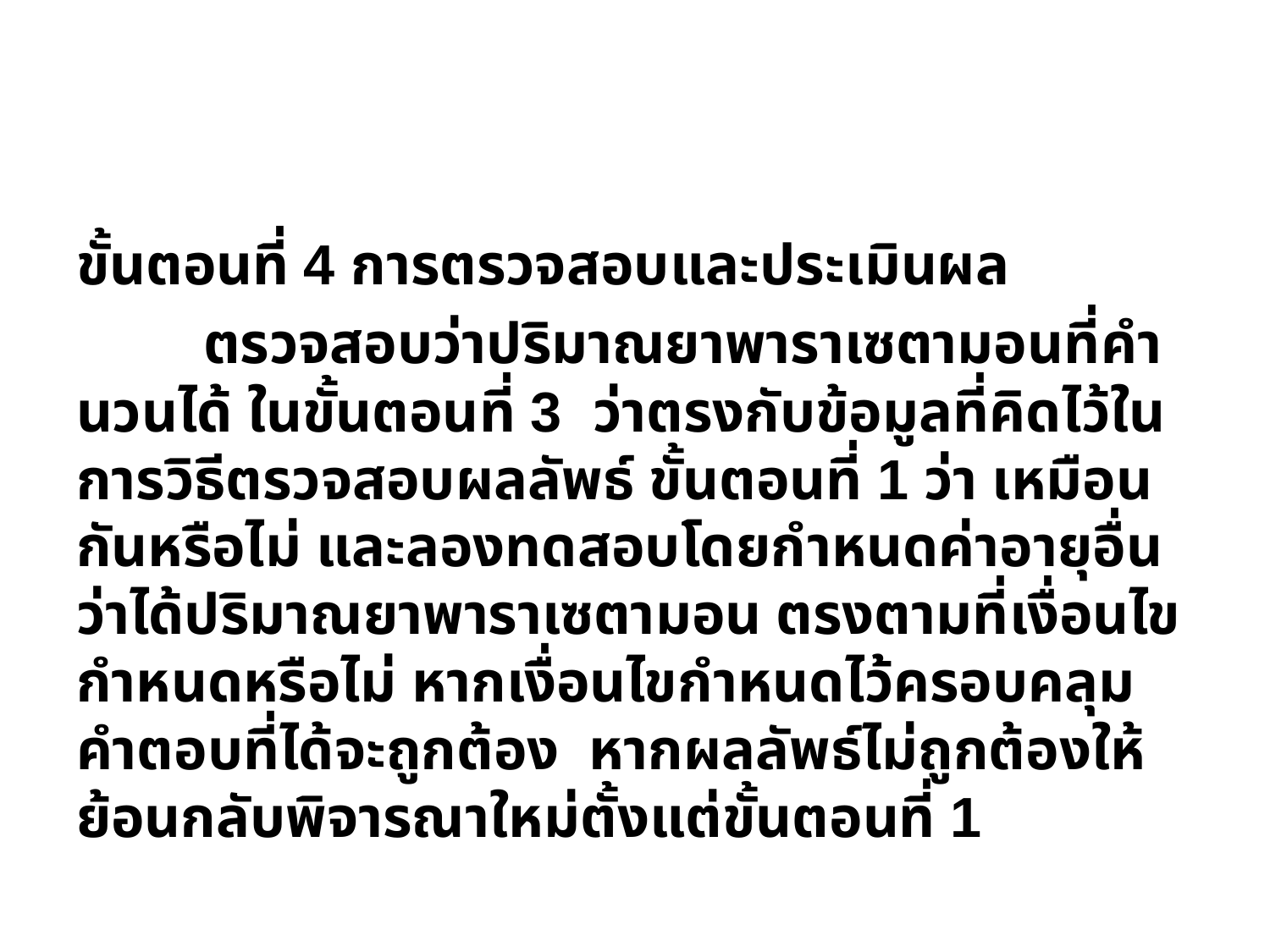

ขั้นตอนที่ 4 การตรวจสอบและประเมินผล
	ตรวจสอบว่าปริมาณยาพาราเซตามอนที่คำนวนได้ ในขั้นตอนที่ 3  ว่าตรงกับข้อมูลที่คิดไว้ในการวิธีตรวจสอบผลลัพธ์ ขั้นตอนที่ 1 ว่า เหมือนกันหรือไม่ และลองทดสอบโดยกำหนดค่าอายุอื่น ว่าได้ปริมาณยาพาราเซตามอน ตรงตามที่เงื่อนไขกำหนดหรือไม่ หากเงื่อนไขกำหนดไว้ครอบคลุม คำตอบที่ได้จะถูกต้อง  หากผลลัพธ์ไม่ถูกต้องให้ย้อนกลับพิจารณาใหม่ตั้งแต่ขั้นตอนที่ 1